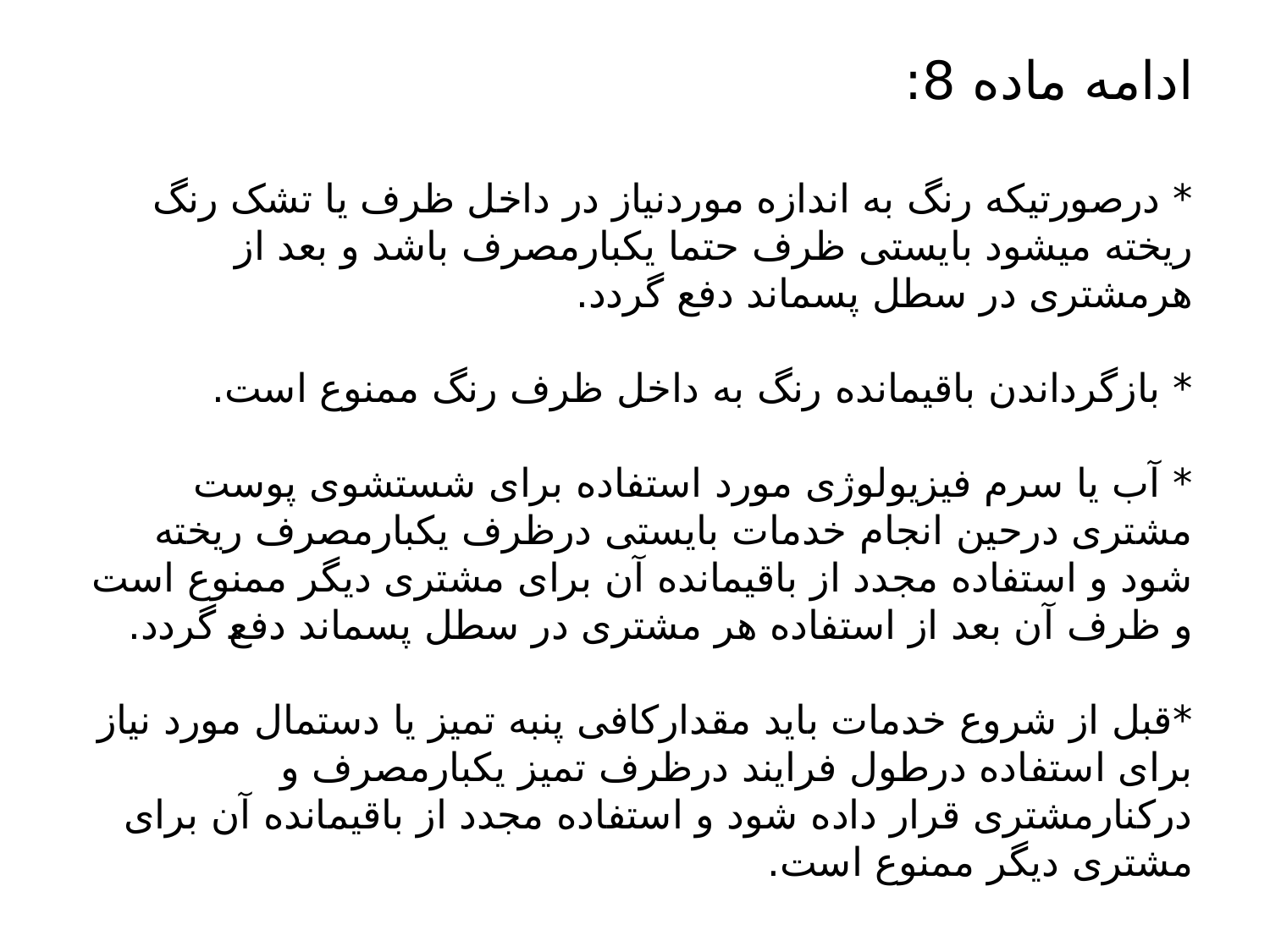

# ادامه ماده 8: * درصورتیکه رنگ به اندازه موردنیاز در داخل ظرف یا تشک رنگ ریخته میشود بایستی ظرف حتما یکبارمصرف باشد و بعد از هرمشتری در سطل پسماند دفع گردد. * بازگرداندن باقیمانده رنگ به داخل ظرف رنگ ممنوع است. * آب یا سرم فیزیولوژی مورد استفاده برای شستشوی پوست مشتری درحین انجام خدمات بایستی درظرف یکبارمصرف ریخته شود و استفاده مجدد از باقیمانده آن برای مشتری دیگر ممنوع است و ظرف آن بعد از استفاده هر مشتری در سطل پسماند دفع گردد. *قبل از شروع خدمات باید مقدارکافی پنبه تمیز یا دستمال مورد نیاز برای استفاده درطول فرایند درظرف تمیز یکبارمصرف و درکنارمشتری قرار داده شود و استفاده مجدد از باقیمانده آن برای مشتری دیگر ممنوع است.